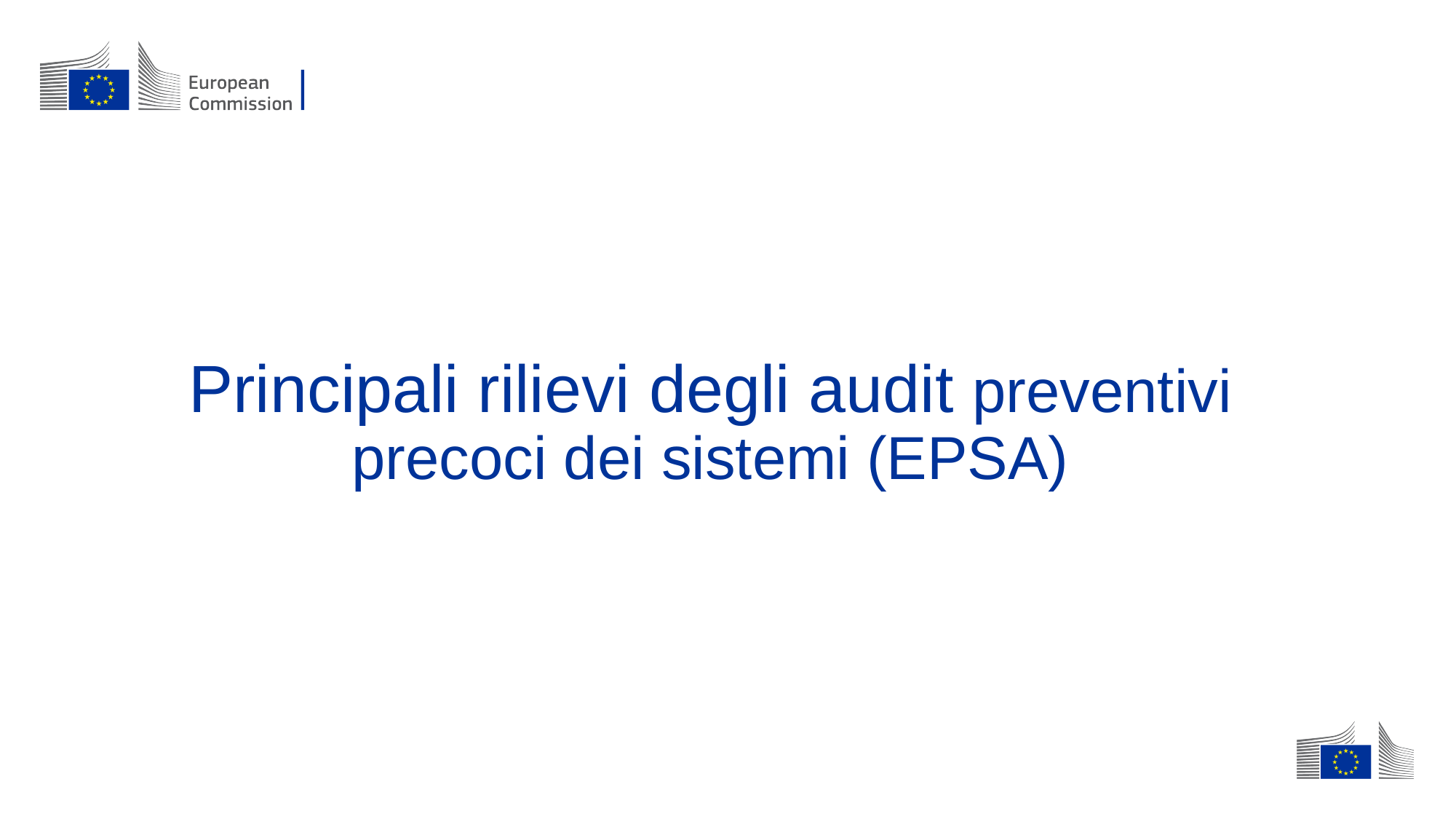

# Principali rilievi degli audit preventivi precoci dei sistemi (EPSA)